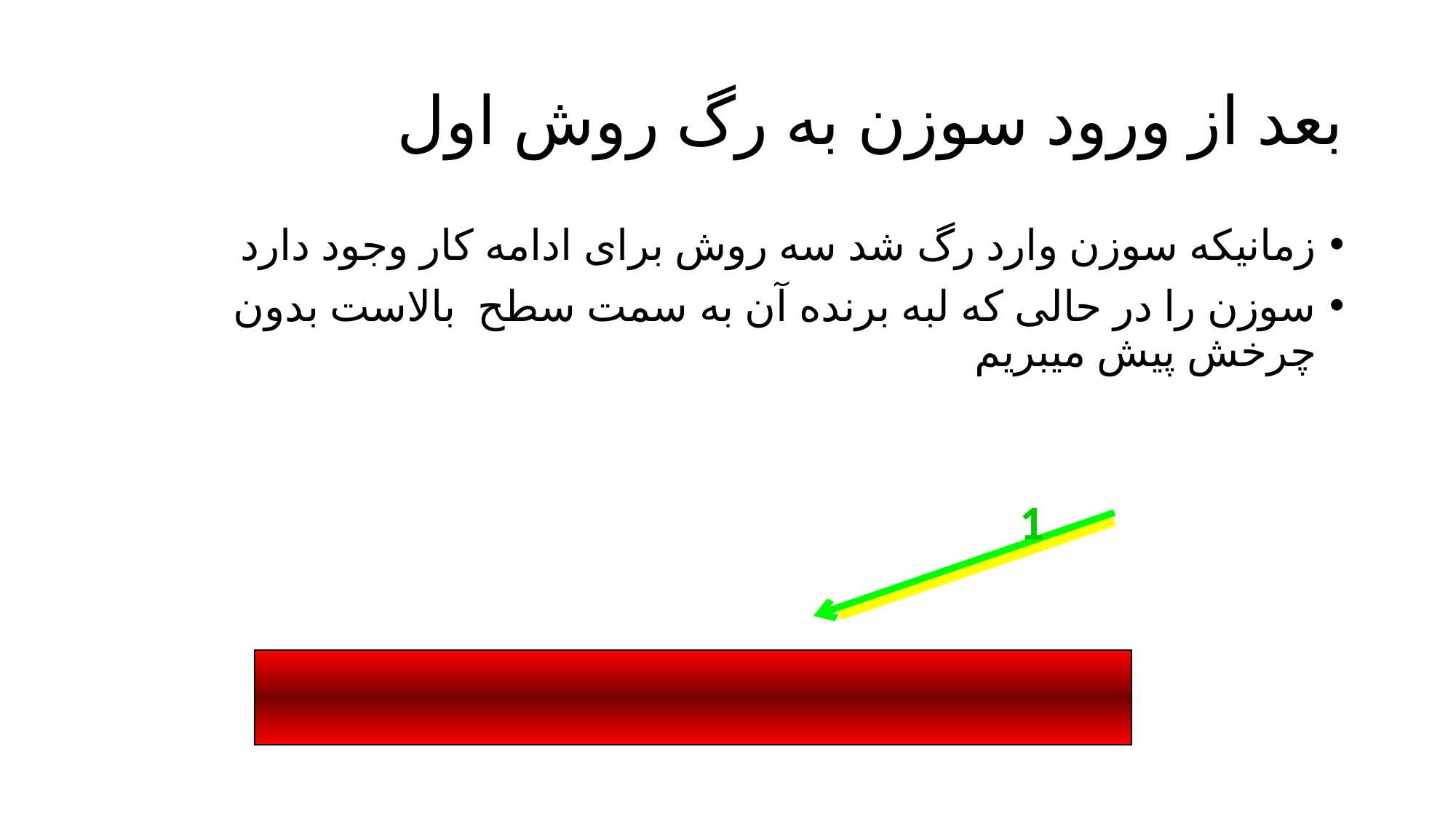

# بعد از ورود سوزن به رگ روش اول
زمانیکه سوزن وارد رگ شد سه روش برای ادامه کار وجود دارد
سوزن را در حالی که لبه برنده آن به سمت سطح  بالاست بدون چرخش پیش میبریم

1